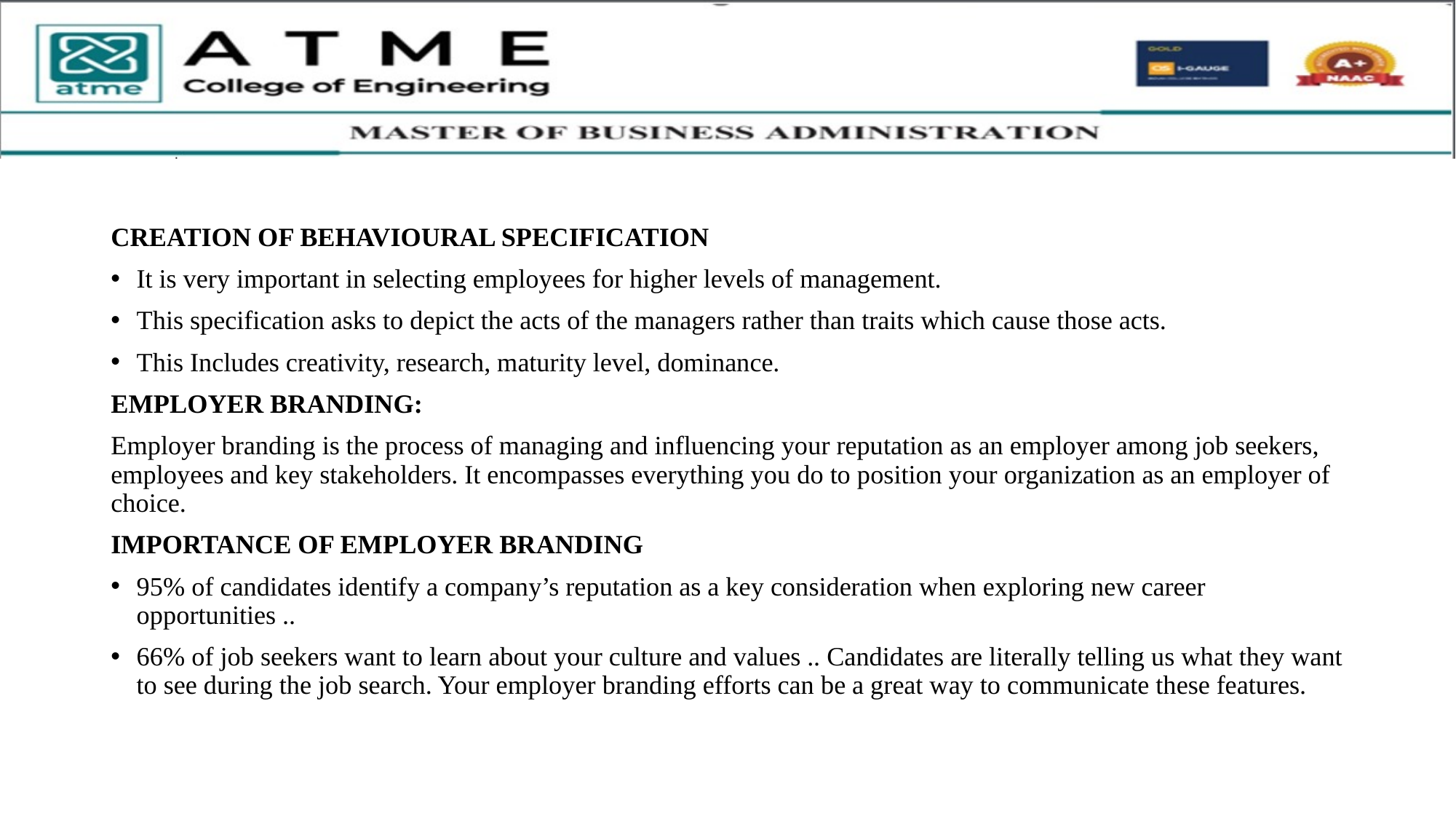

CREATION OF BEHAVIOURAL SPECIFICATION
It is very important in selecting employees for higher levels of management.
This specification asks to depict the acts of the managers rather than traits which cause those acts.
This Includes creativity, research, maturity level, dominance.
EMPLOYER BRANDING:
Employer branding is the process of managing and influencing your reputation as an employer among job seekers, employees and key stakeholders. It encompasses everything you do to position your organization as an employer of choice.
IMPORTANCE OF EMPLOYER BRANDING
95% of candidates identify a company’s reputation as a key consideration when exploring new career opportunities ..
66% of job seekers want to learn about your culture and values .. Candidates are literally telling us what they want to see during the job search. Your employer branding efforts can be a great way to communicate these features.